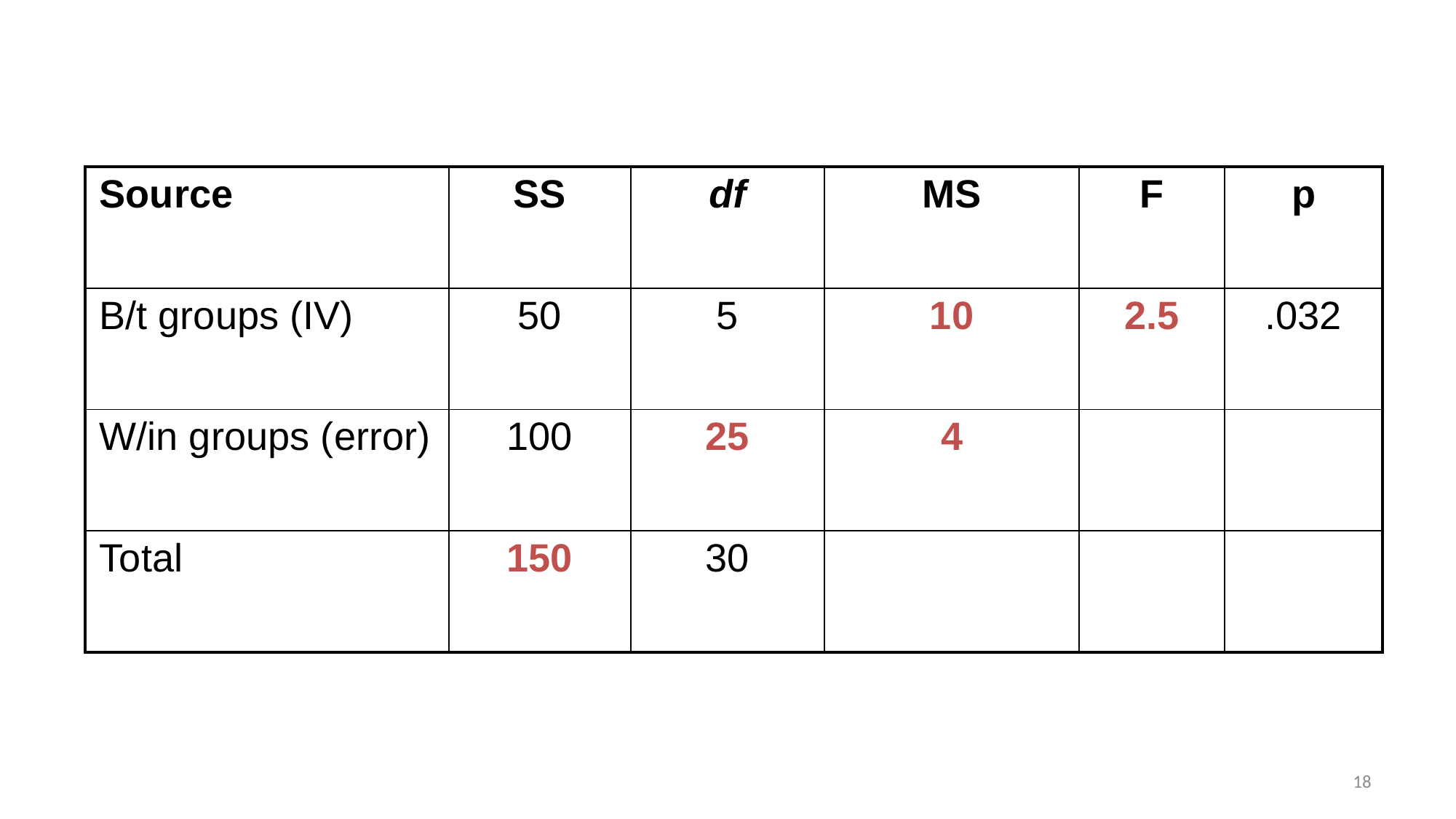

#
| Source | SS | df | MS | F | p |
| --- | --- | --- | --- | --- | --- |
| B/t groups (IV) | 50 | 5 | 10 | 2.5 | .032 |
| W/in groups (error) | 100 | 25 | 4 |  |  |
| Total | 150 | 30 |  |  |  |
18